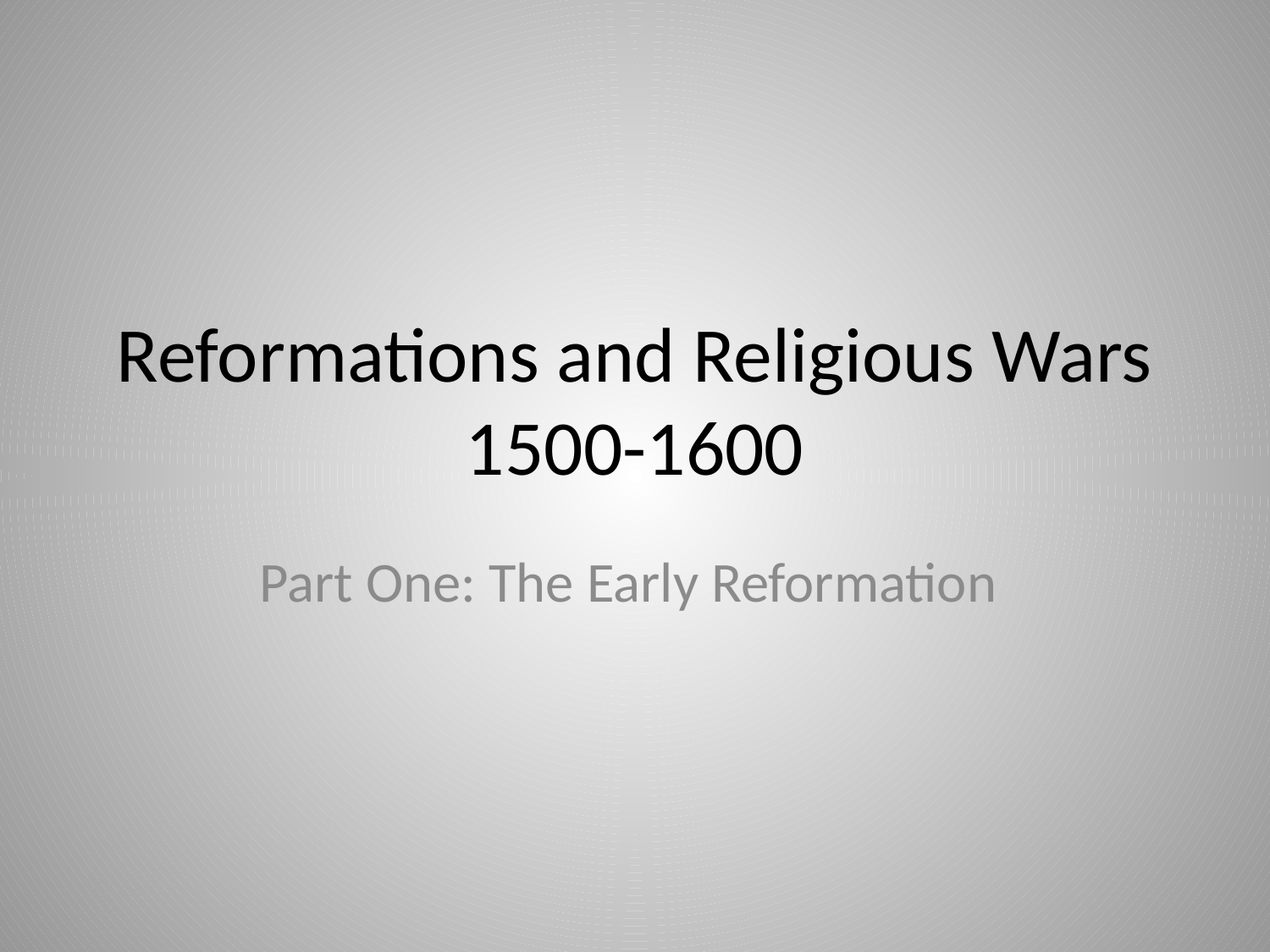

# Reformations and Religious Wars 1500-1600
Part One: The Early Reformation